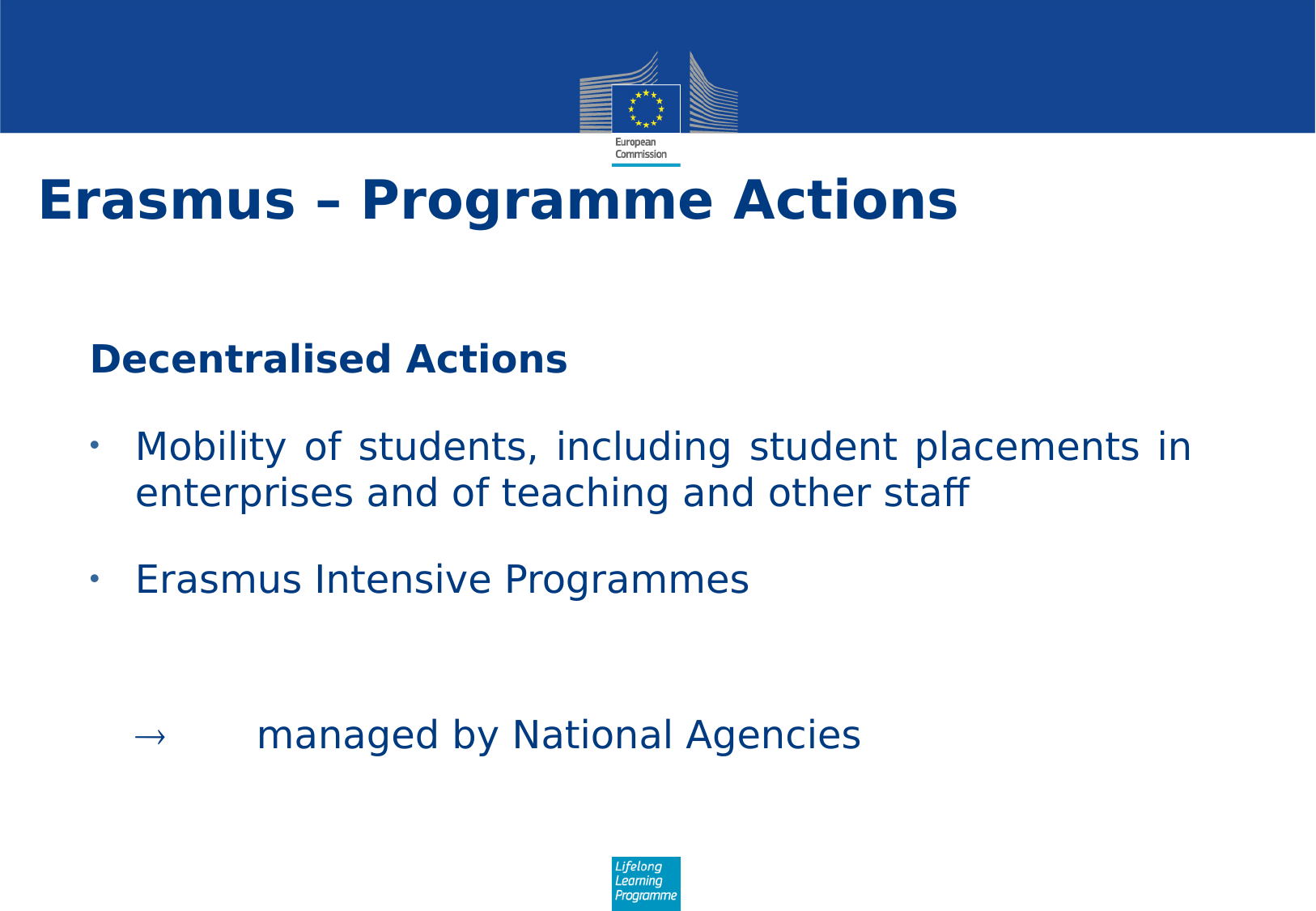

# Erasmus – Programme Actions

Decentralised Actions
Mobility of students, including student placements in enterprises and of teaching and other staff
Erasmus Intensive Programmes

	→	managed by National Agencies